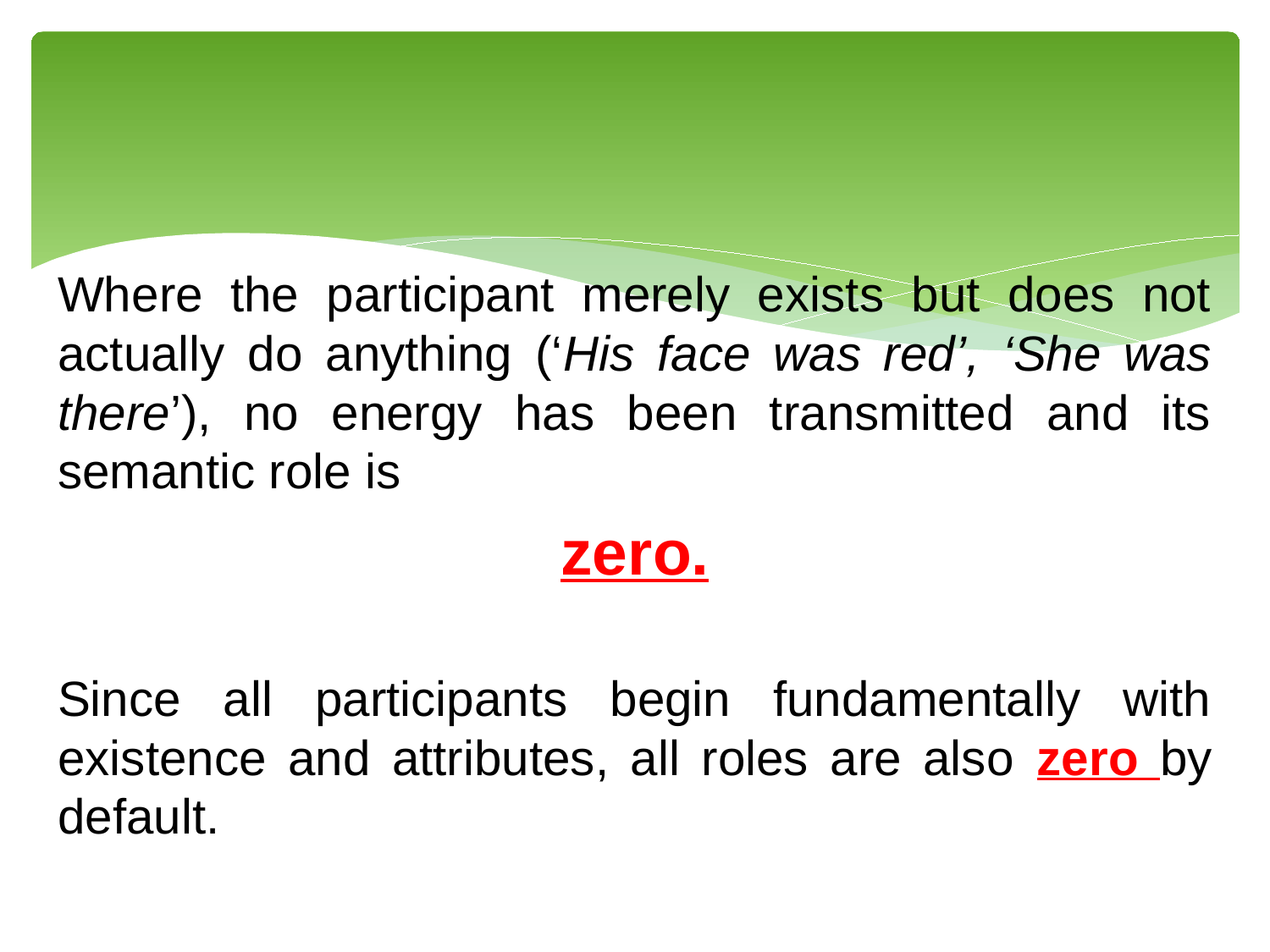

Where the participant merely exists but does not actually do anything (‘His face was red’, ‘She was there’), no energy has been transmitted and its semantic role is
zero.

Since all participants begin fundamentally with existence and attributes, all roles are also zero by default.